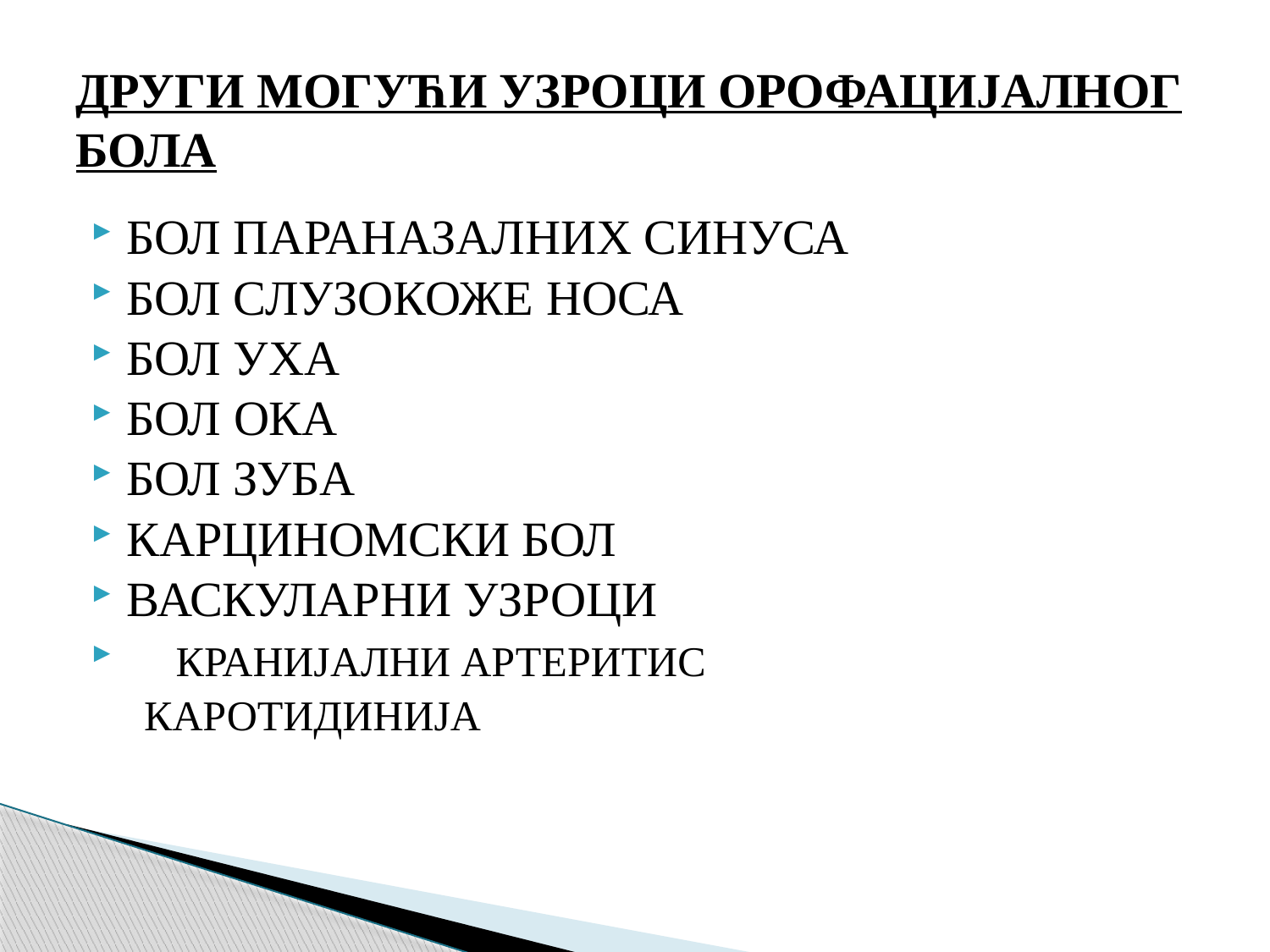

# ДРУГИ МОГУЋИ УЗРОЦИ ОРОФАЦИЈАЛНОГ БОЛА
БОЛ ПАРАНАЗАЛНИХ СИНУСА
БОЛ СЛУЗОКОЖЕ НОСА
БОЛ УХА
БОЛ ОКА
БОЛ ЗУБА
КАРЦИНОМСКИ БОЛ
ВАСКУЛАРНИ УЗРОЦИ
    КРАНИЈАЛНИ АРТЕРИТИС
     КАРОТИДИНИЈА